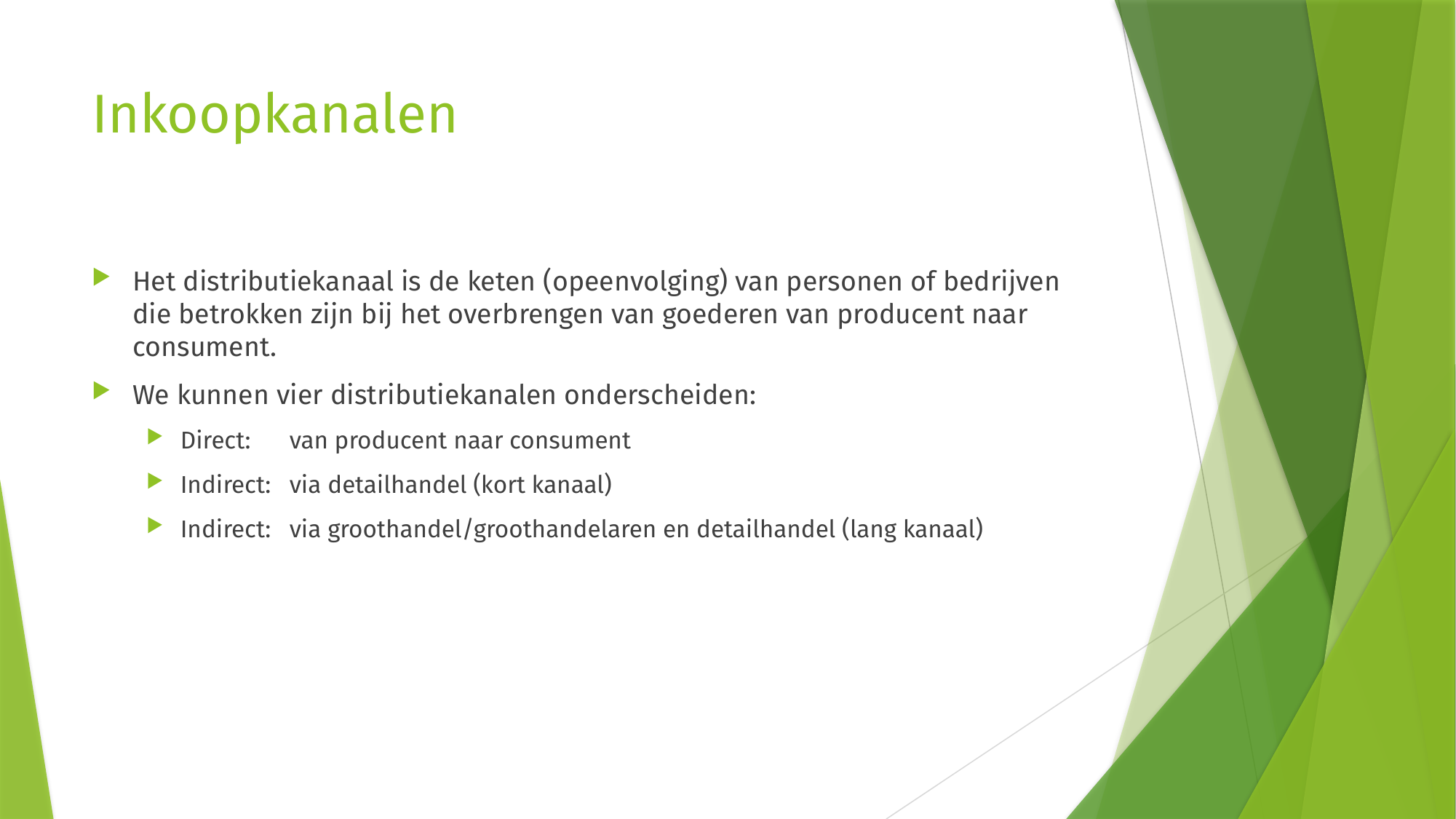

# Inkoopkanalen
Het distributiekanaal is de keten (opeenvolging) van personen of bedrijven die betrokken zijn bij het overbrengen van goederen van producent naar consument.
We kunnen vier distributiekanalen onderscheiden:
Direct:	van producent naar consument
Indirect:	via detailhandel (kort kanaal)
Indirect:	via groothandel/groothandelaren en detailhandel (lang kanaal)